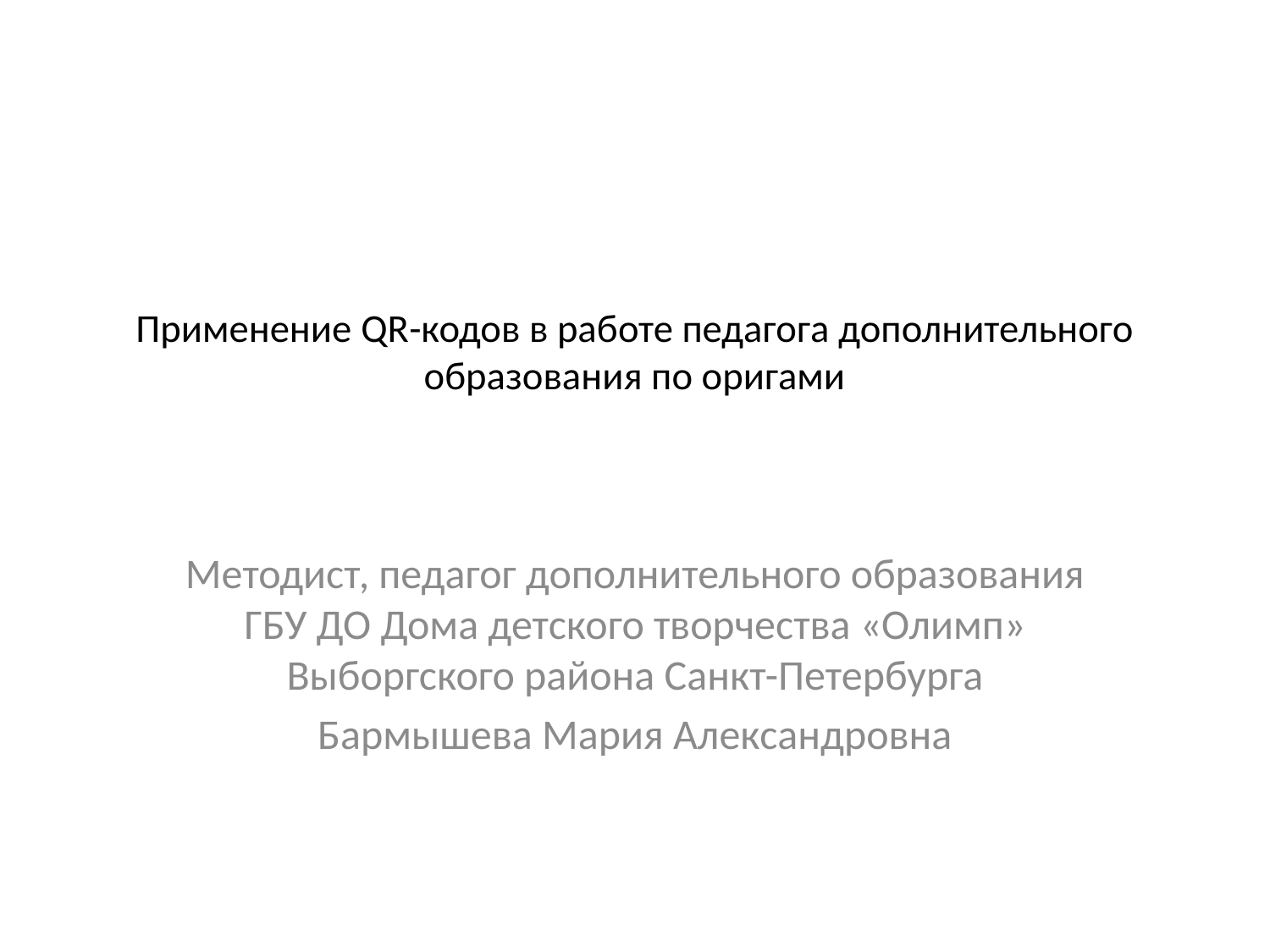

# Применение QR-кодов в работе педагога дополнительного образования по оригами
Методист, педагог дополнительного образования ГБУ ДО Дома детского творчества «Олимп» Выборгского района Санкт-Петербурга
Бармышева Мария Александровна